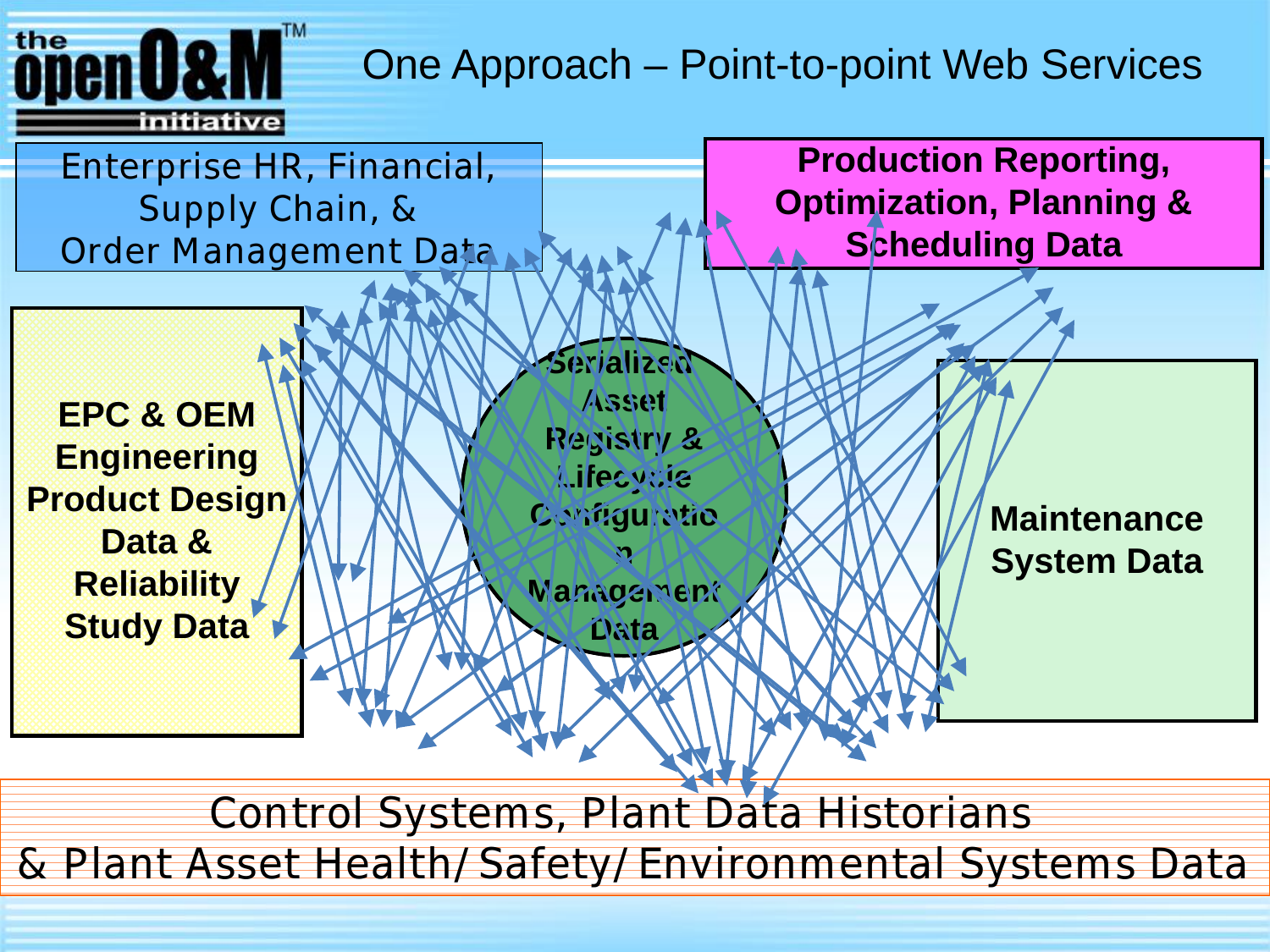

# One Approach – Point-to-point Web Services
Production Reporting, Optimization, Planning & Scheduling Data
Enterprise HR, Financial,
Supply Chain, &
Order Management Data
EPC & OEM Engineering Product Design Data & Reliability Study Data
Serialized
Asset Registry & Lifecycle Configuration Management Data
Serialized
Asset Registry & Lifecycle Configuration Management Data
Maintenance System Data
Control Systems, Plant Data Historians
& Plant Asset Health/Safety/Environmental Systems Data